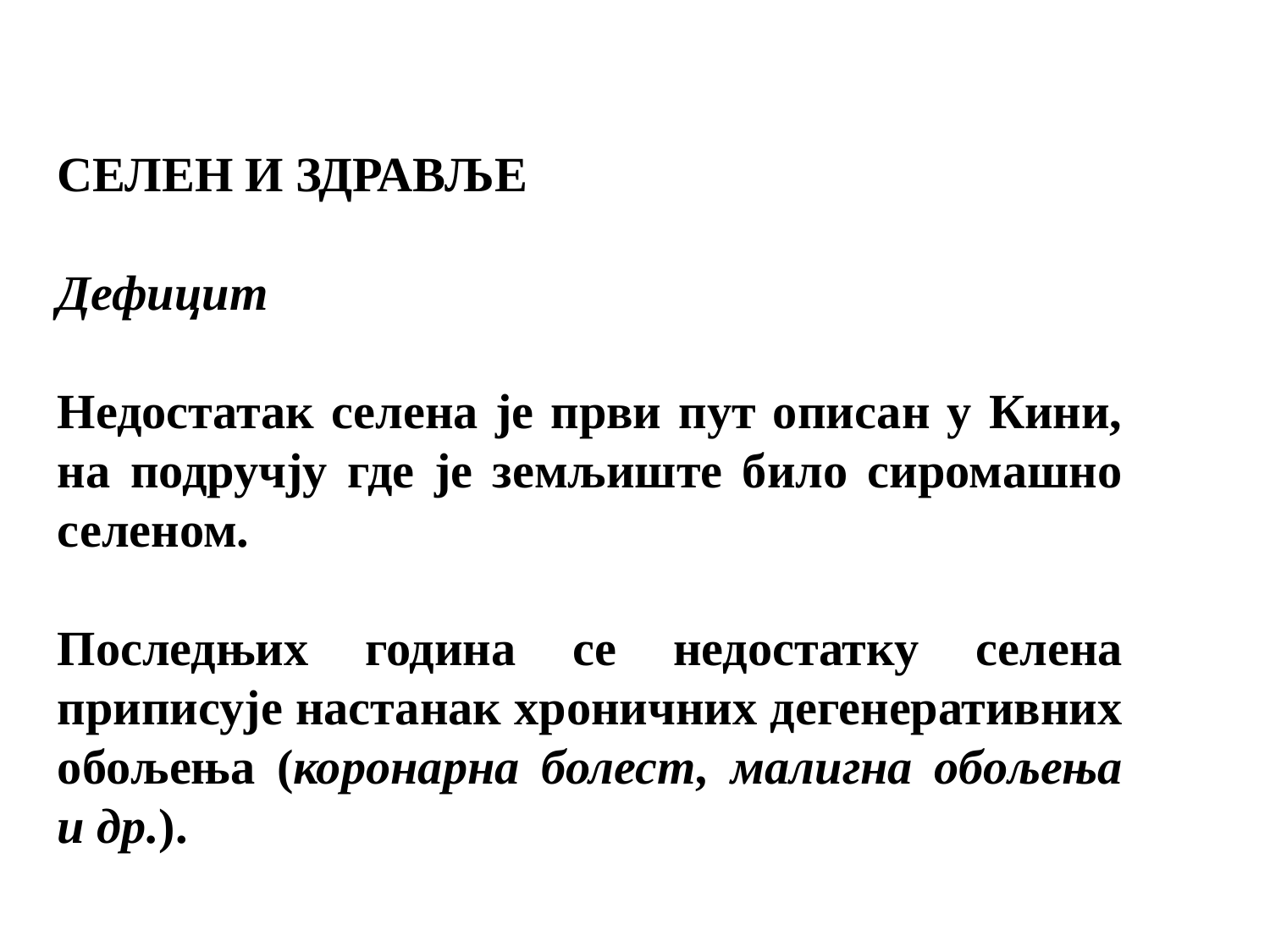

СЕЛЕН И ЗДРАВЉЕ

Дефицит

Недостатак селена је први пут описан у Кини, на подручју где је земљиште било сиромашно селеном.

Последњих година се недостатку селена приписује настанак хроничних дегенеративних обољења (коронарна болест, малигна обољења и др.).